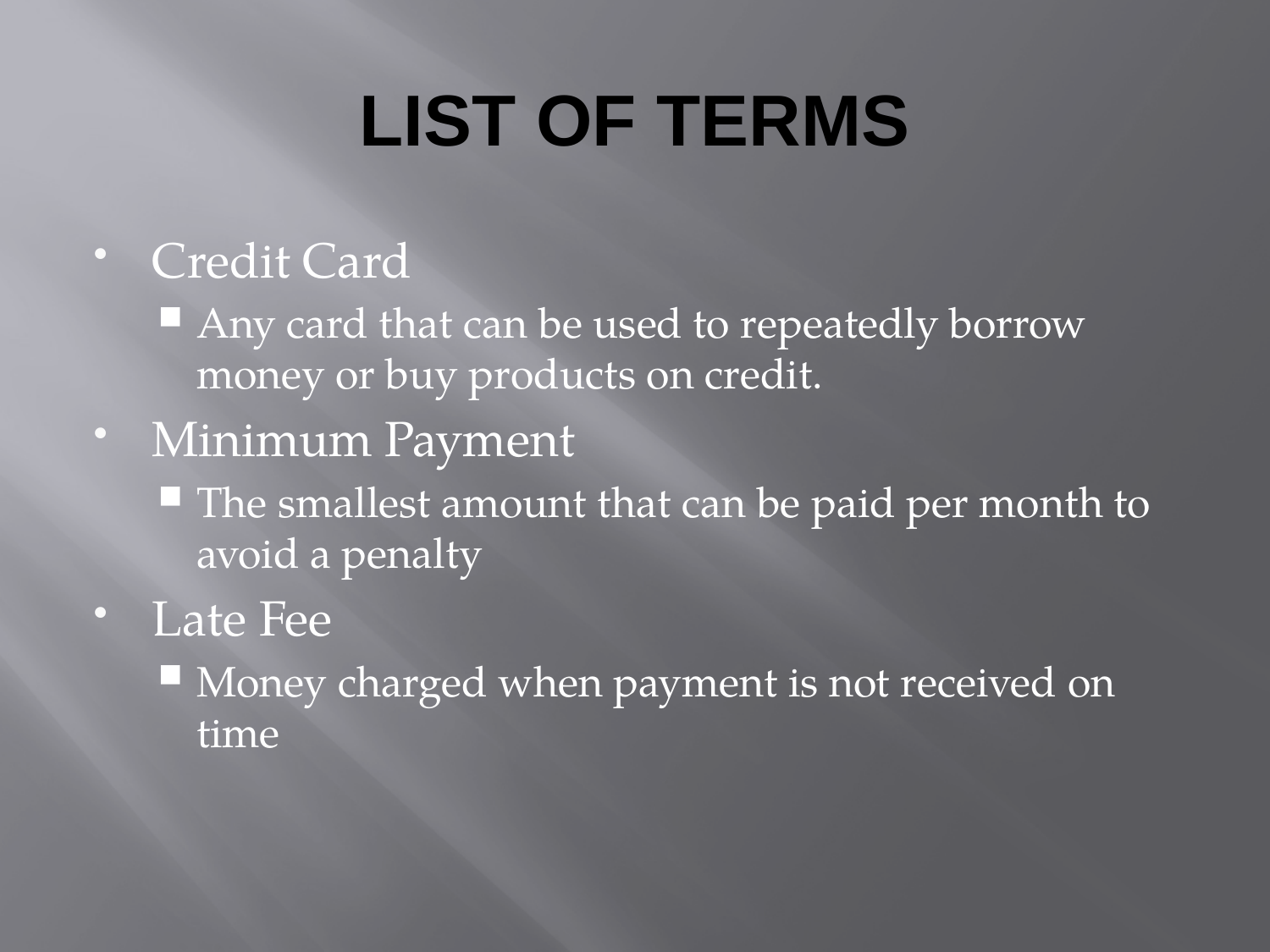

# LIST OF TERMS
Credit Card
Any card that can be used to repeatedly borrow money or buy products on credit.
Minimum Payment
The smallest amount that can be paid per month to avoid a penalty
Late Fee
Money charged when payment is not received on time